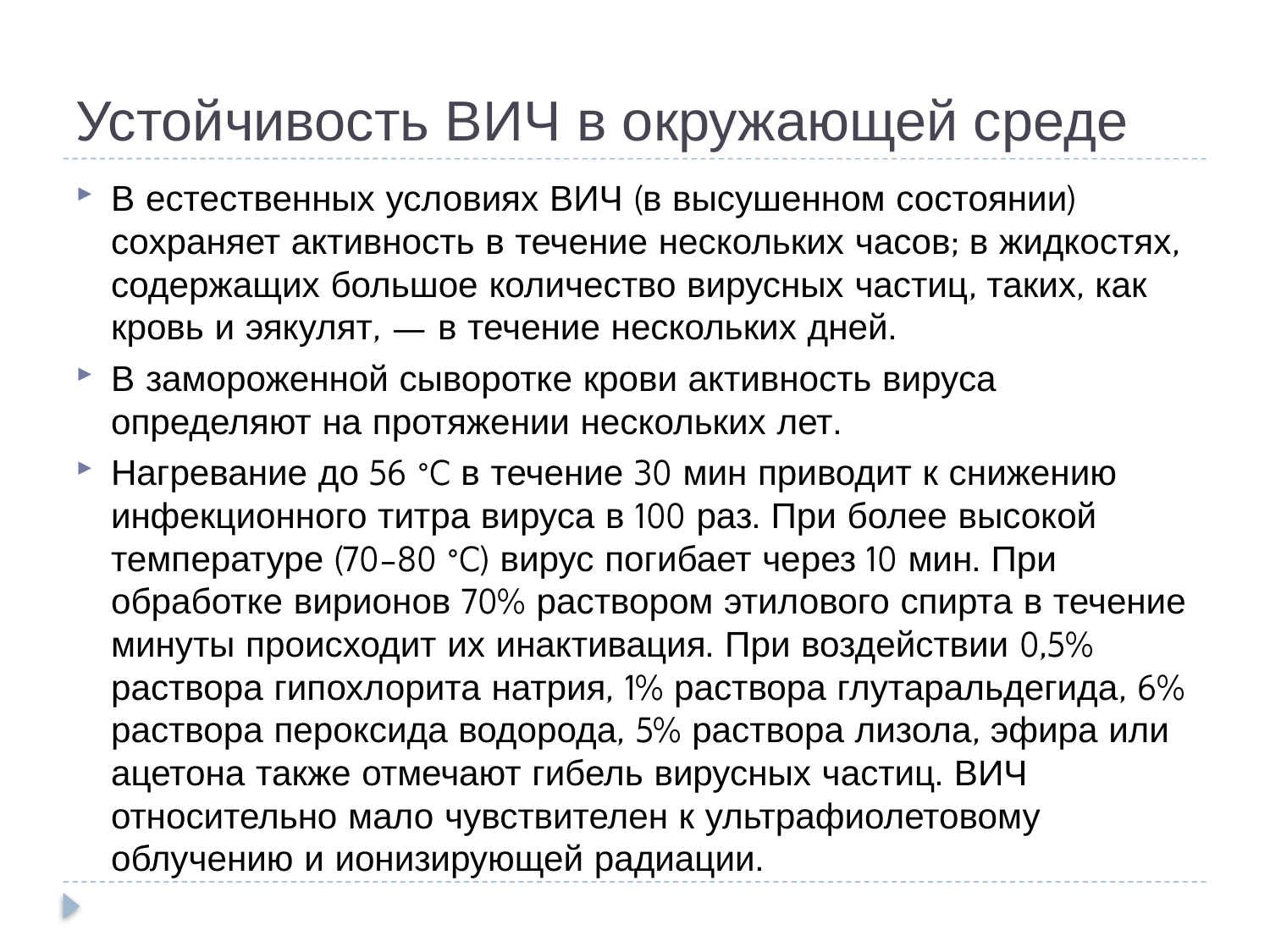

# Устойчивость ВИЧ в окружающей среде
В естественных условиях ВИЧ (в высушенном состоянии) сохраняет активность в течение нескольких часов; в жидкостях, содержащих большое количество вирусных частиц, таких, как кровь и эякулят, — в течение нескольких дней.
В замороженной сыворотке крови активность вируса определяют на протяжении нескольких лет.
Нагревание до 56 °C в течение 30 мин приводит к снижению инфекционного титра вируса в 100 раз. При более высокой температуре (70–80 °C) вирус погибает через 10 мин. При обработке вирионов 70% раствором этилового спирта в течение минуты происходит их инактивация. При воздействии 0,5% раствора гипохлорита натрия, 1% раствора глутаральдегида, 6% раствора пероксида водорода, 5% раствора лизола, эфира или ацетона также отмечают гибель вирусных частиц. ВИЧ относительно мало чувствителен к ультрафиолетовому облучению и ионизирующей радиации.